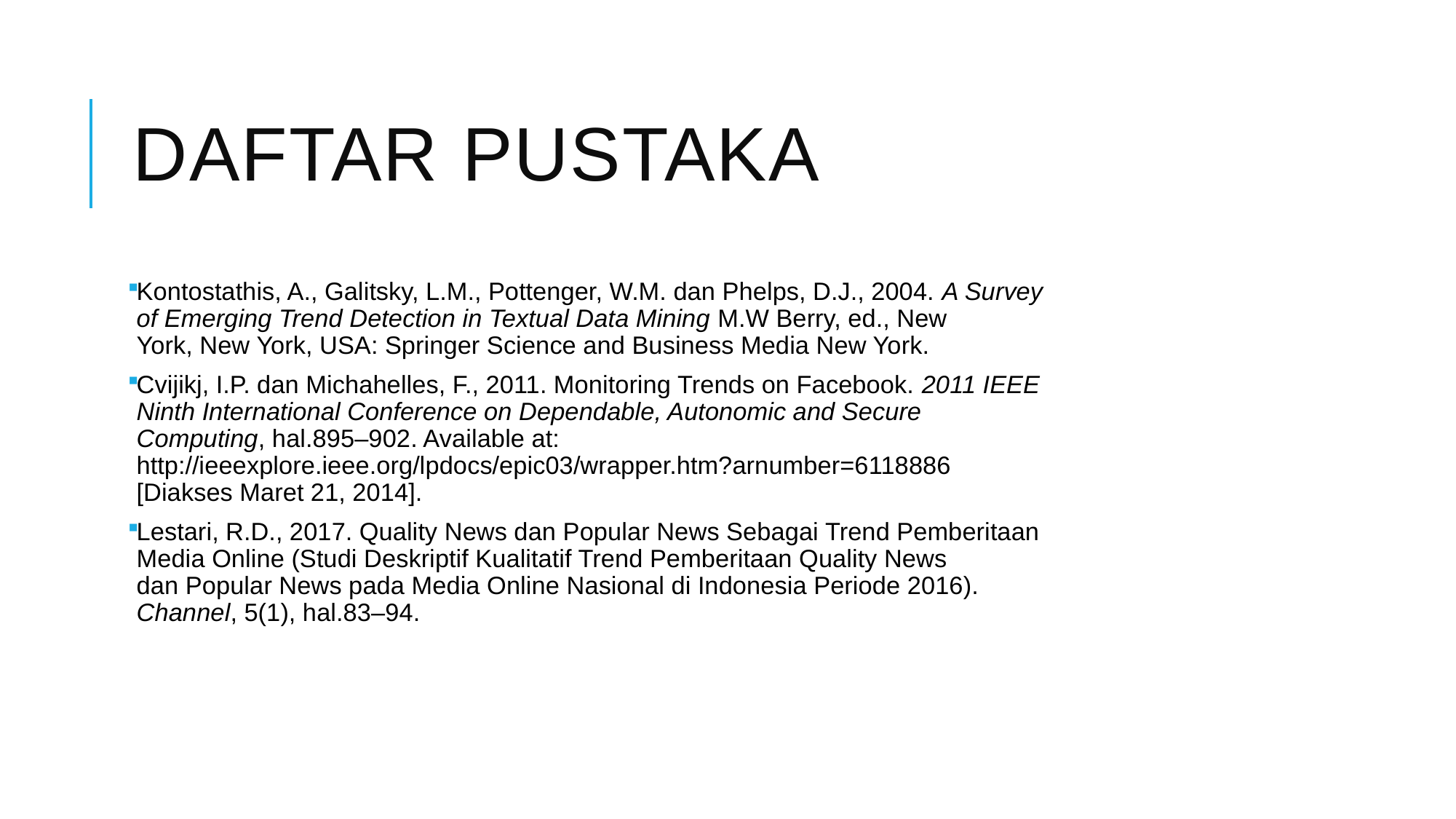

# Daftar Pustaka
Kontostathis, A., Galitsky, L.M., Pottenger, W.M. dan Phelps, D.J., 2004. A Survey
of Emerging Trend Detection in Textual Data Mining M.W Berry, ed., New
York, New York, USA: Springer Science and Business Media New York.
Cvijikj, I.P. dan Michahelles, F., 2011. Monitoring Trends on Facebook. 2011 IEEE
Ninth International Conference on Dependable, Autonomic and Secure
Computing, hal.895–902. Available at:
http://ieeexplore.ieee.org/lpdocs/epic03/wrapper.htm?arnumber=6118886
[Diakses Maret 21, 2014].
Lestari, R.D., 2017. Quality News dan Popular News Sebagai Trend Pemberitaan
Media Online (Studi Deskriptif Kualitatif Trend Pemberitaan Quality News
dan Popular News pada Media Online Nasional di Indonesia Periode 2016).
Channel, 5(1), hal.83–94.